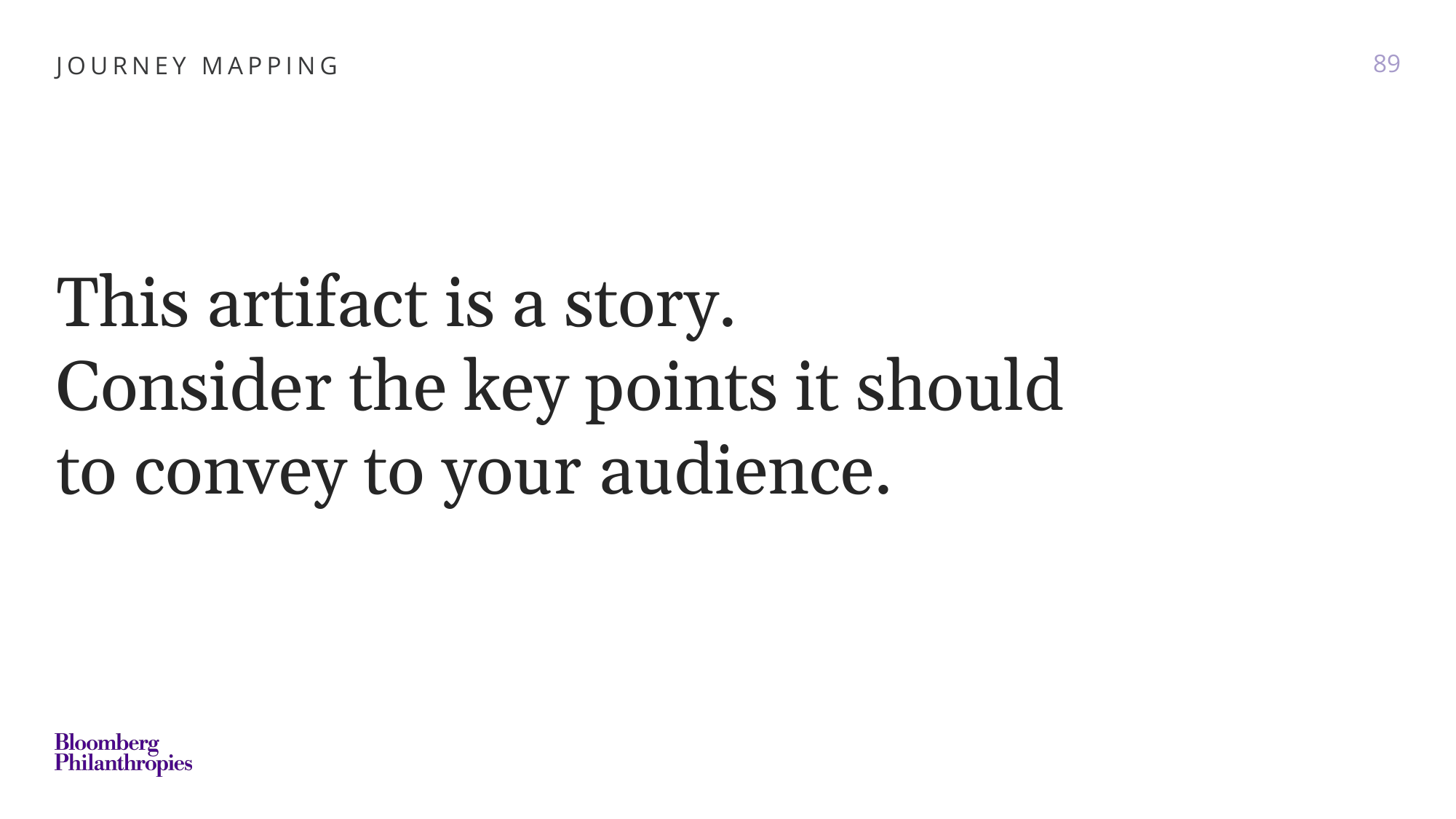

JOURNEY MAPPING
89
This artifact is a story.
Consider the key points it should to convey to your audience.